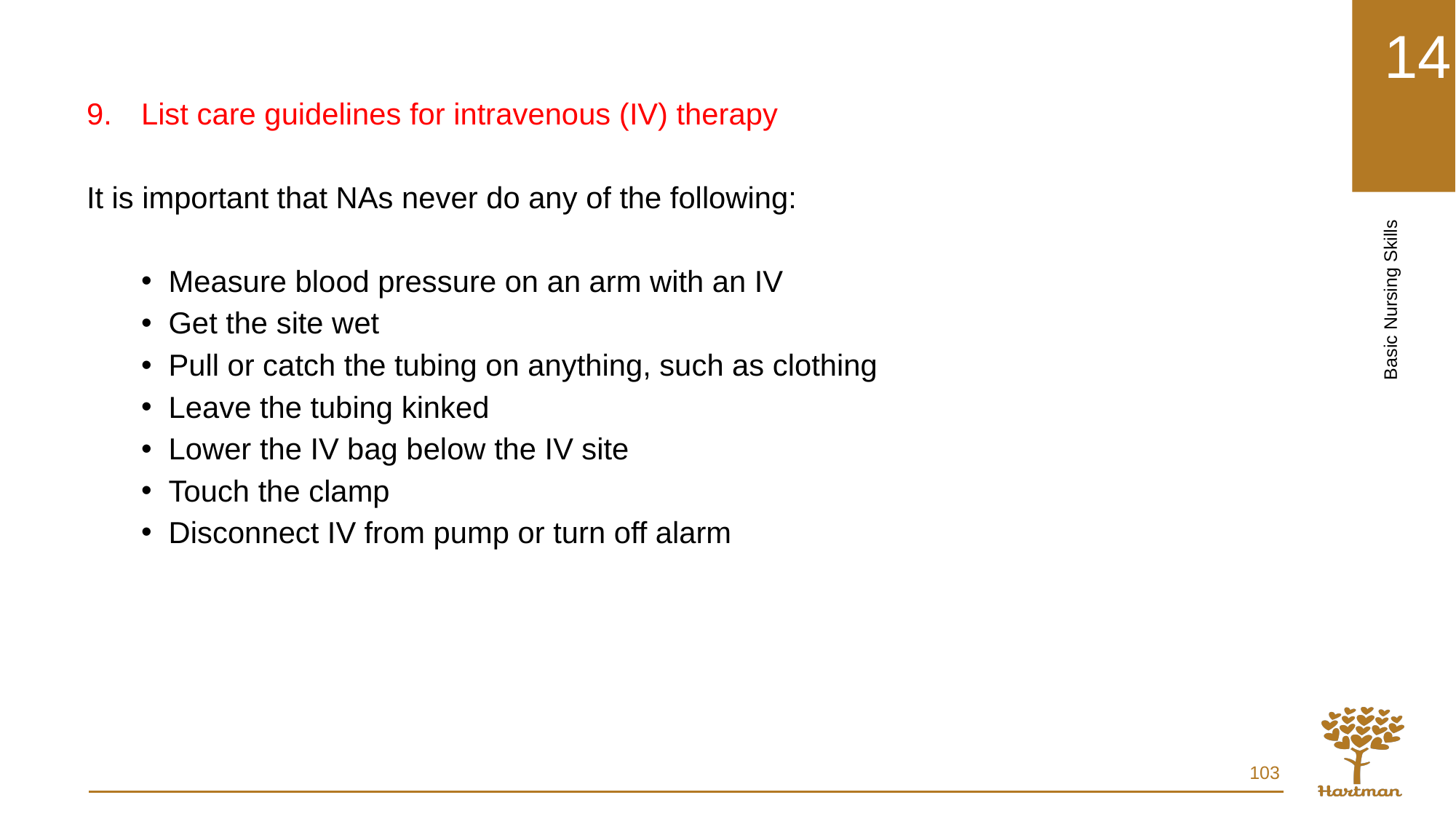

List care guidelines for intravenous (IV) therapy

It is important that NAs never do any of the following:

Measure blood pressure on an arm with an IV
Get the site wet
Pull or catch the tubing on anything, such as clothing
Leave the tubing kinked
Lower the IV bag below the IV site
Touch the clamp
Disconnect IV from pump or turn off alarm

103